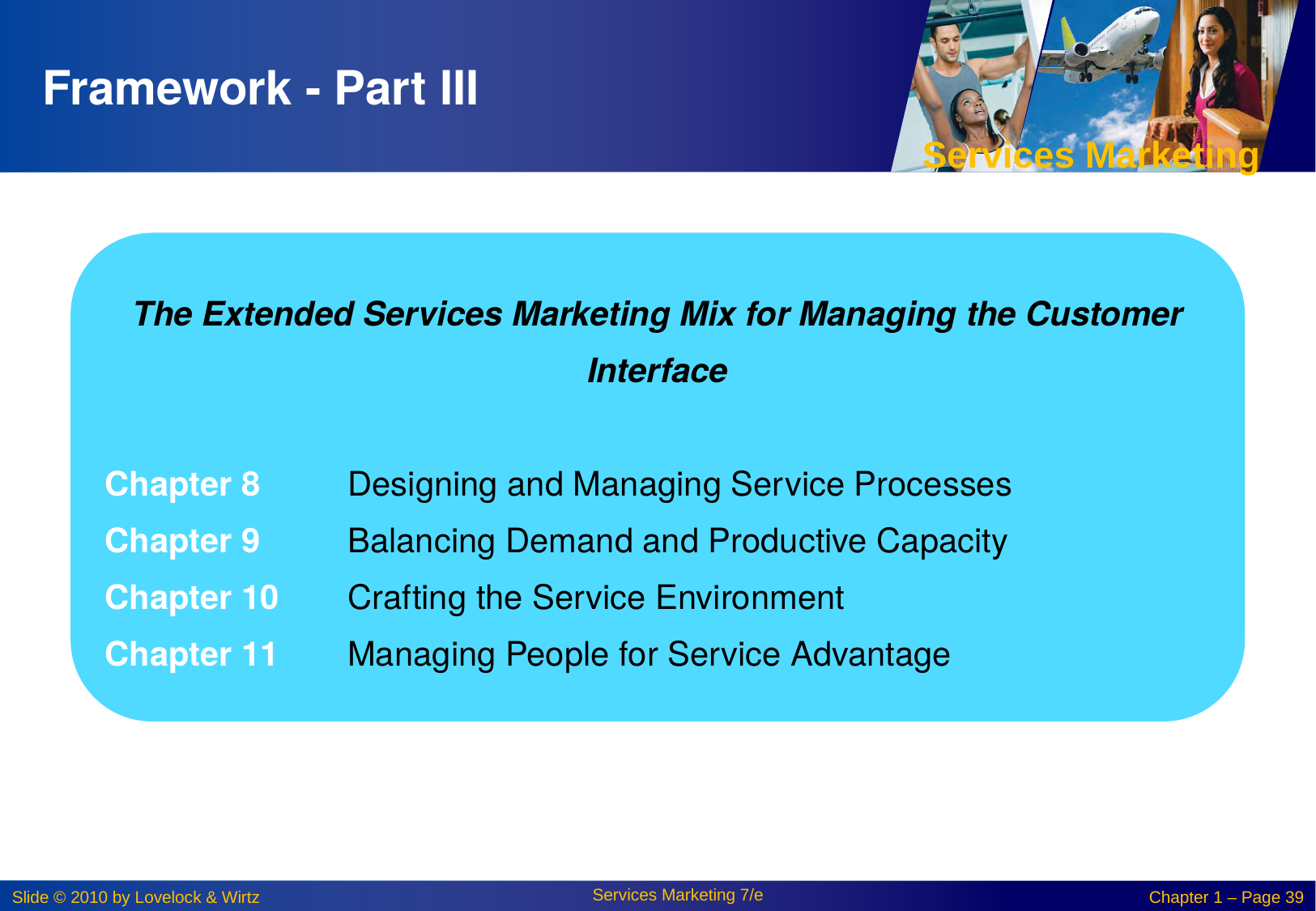

# Framework - Part III

The Extended Services Marketing Mix for Managing the Customer Interface

Chapter 8	Designing and Managing Service Processes
Chapter 9	Balancing Demand and Productive Capacity
Chapter 10	Crafting the Service Environment
Chapter 11	Managing People for Service Advantage